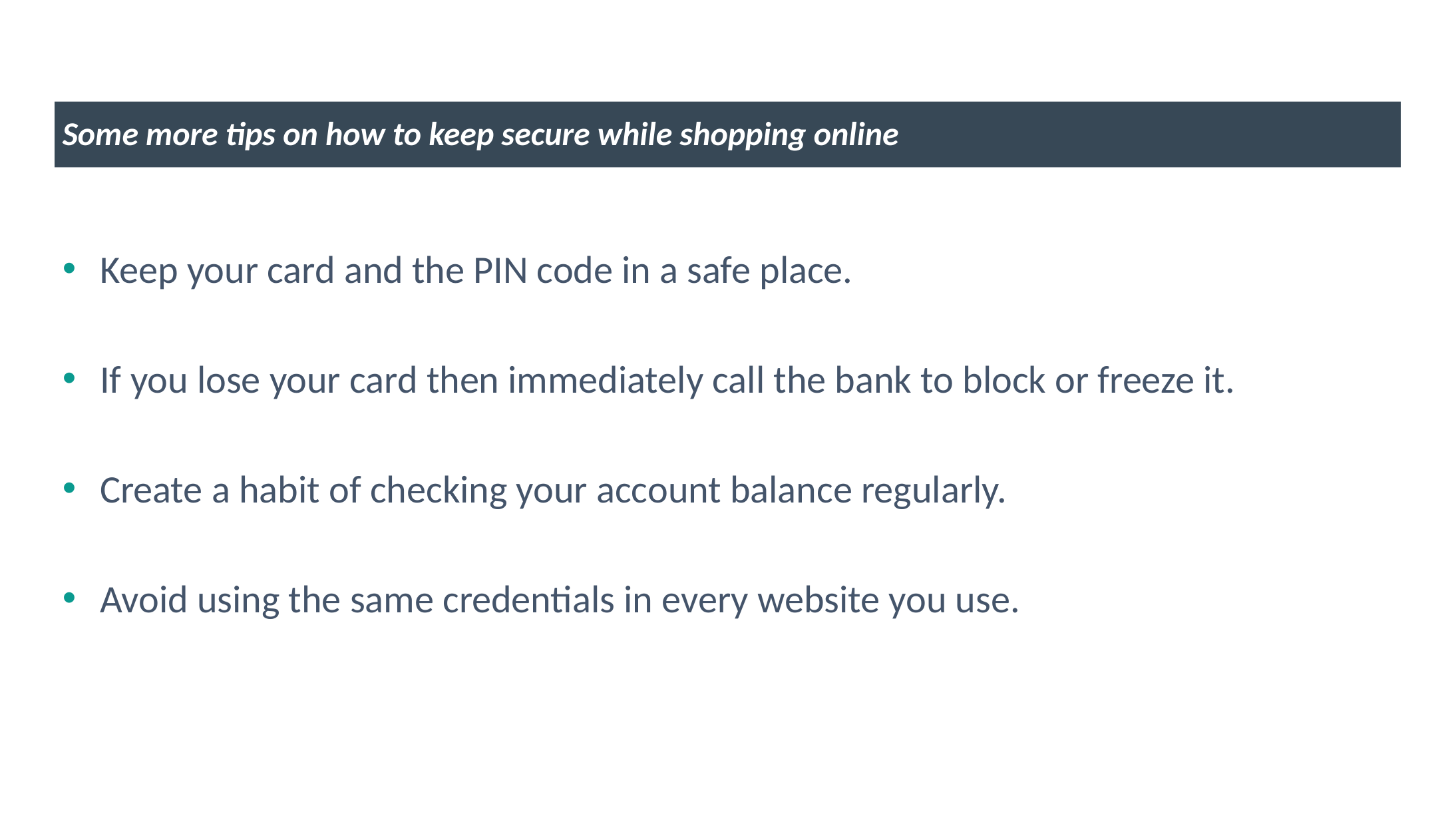

Some more tips on how to keep secure while shopping online
Keep your card and the PIN code in a safe place.

If you lose your card then immediately call the bank to block or freeze it.

Create a habit of checking your account balance regularly.

Avoid using the same credentials in every website you use.